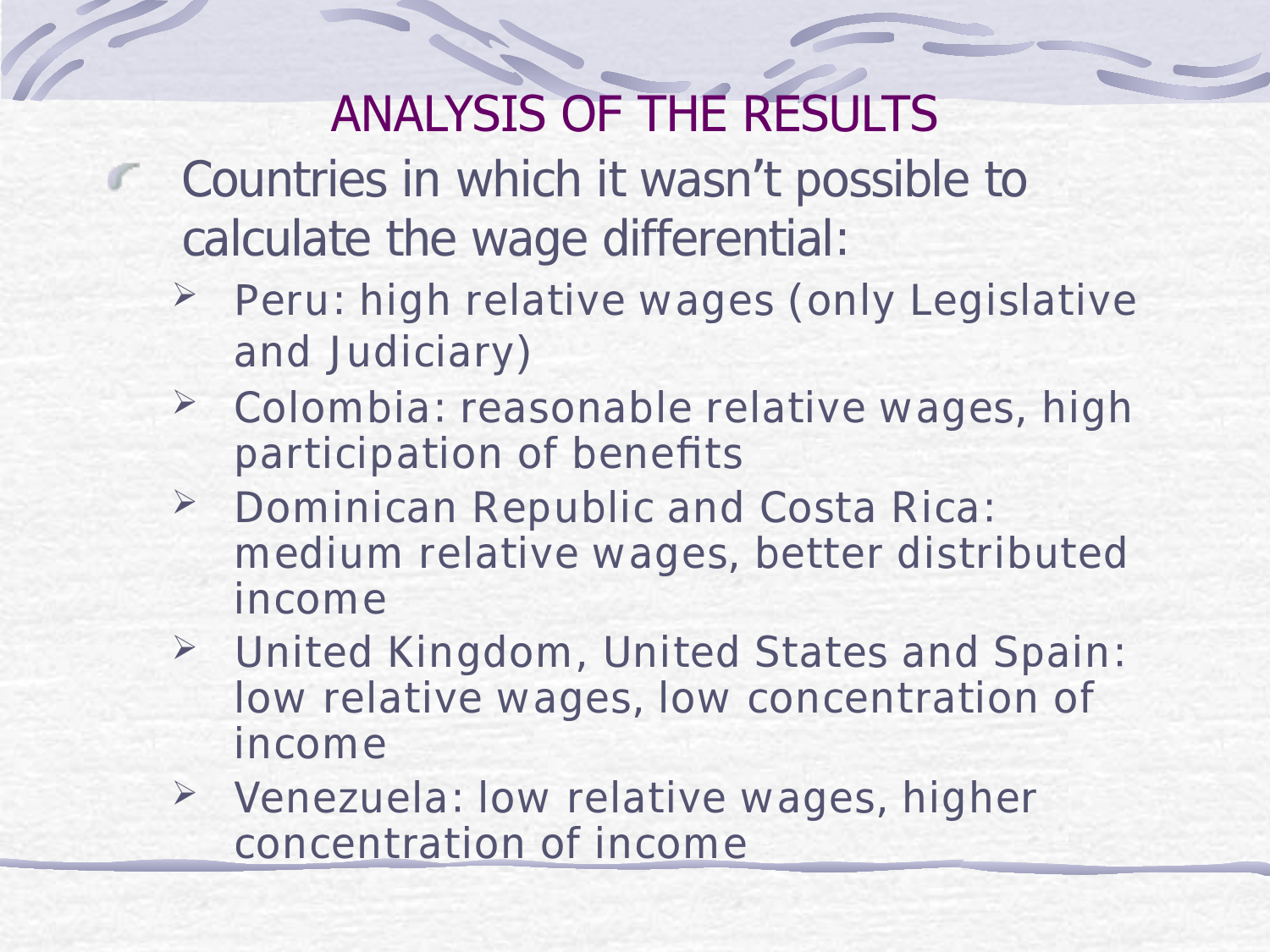

# ANALYSIS OF THE RESULTS
Countries in which it wasn’t possible to calculate the wage differential:
Peru: high relative wages (only Legislative and Judiciary)
Colombia: reasonable relative wages, high participation of benefits
Dominican Republic and Costa Rica: medium relative wages, better distributed income
United Kingdom, United States and Spain: low relative wages, low concentration of income
Venezuela: low relative wages, higher concentration of income